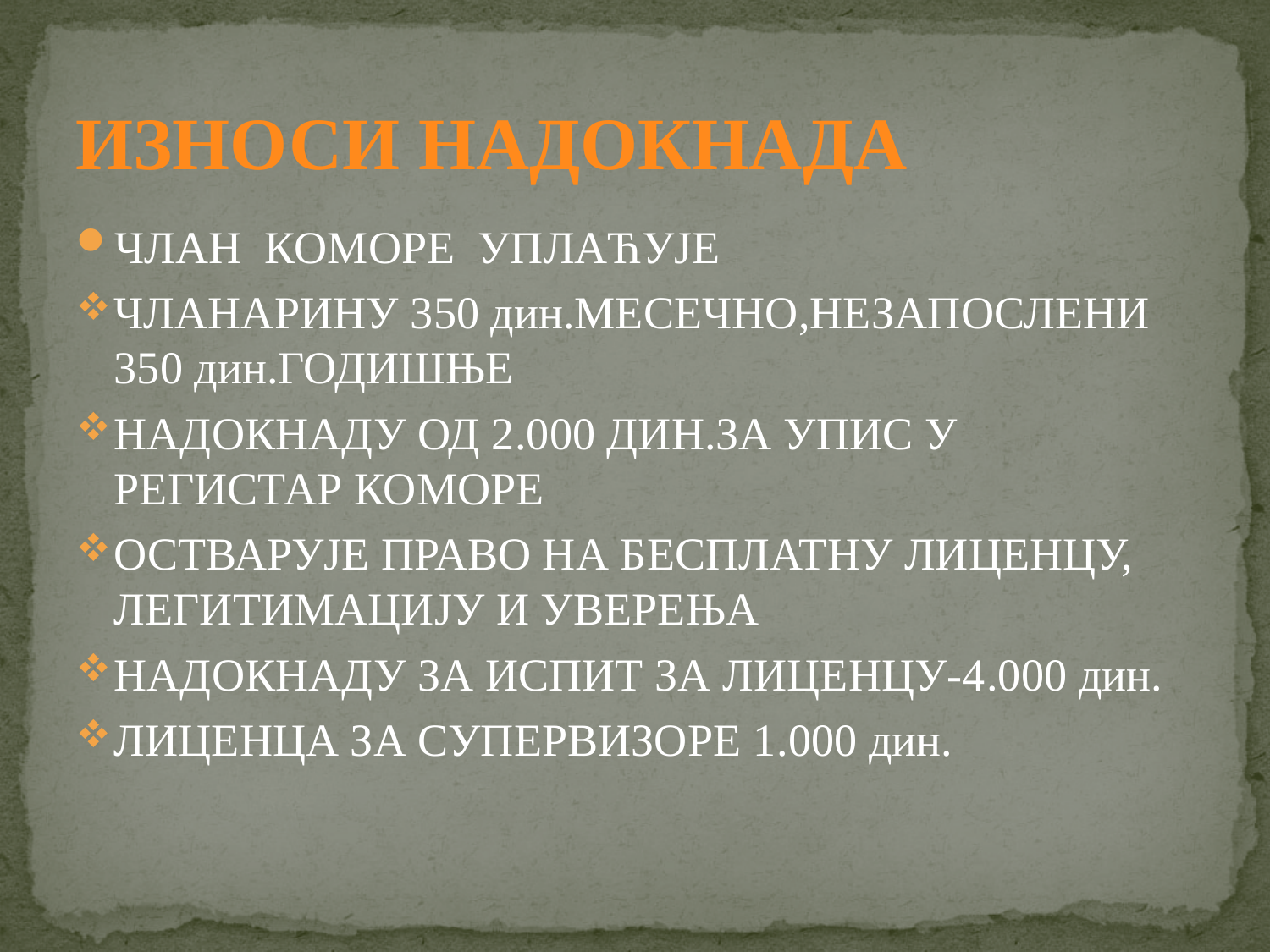

# ИЗНОСИ НАДОКНАДА
ЧЛАН  КОМОРЕ  УПЛАЋУЈЕ
ЧЛАНАРИНУ 350 дин.МЕСЕЧНО,НЕЗАПОСЛЕНИ 350 дин.ГОДИШЊЕ
НАДОКНАДУ ОД 2.000 ДИН.ЗА УПИС У РЕГИСТАР КОМОРЕ
ОСТВАРУЈЕ ПРАВО НА БЕСПЛАТНУ ЛИЦЕНЦУ, ЛЕГИТИМАЦИЈУ И УВЕРЕЊА
НАДОКНАДУ ЗА ИСПИТ ЗА ЛИЦЕНЦУ-4.000 дин.
ЛИЦЕНЦА ЗА СУПЕРВИЗОРЕ 1.000 дин.